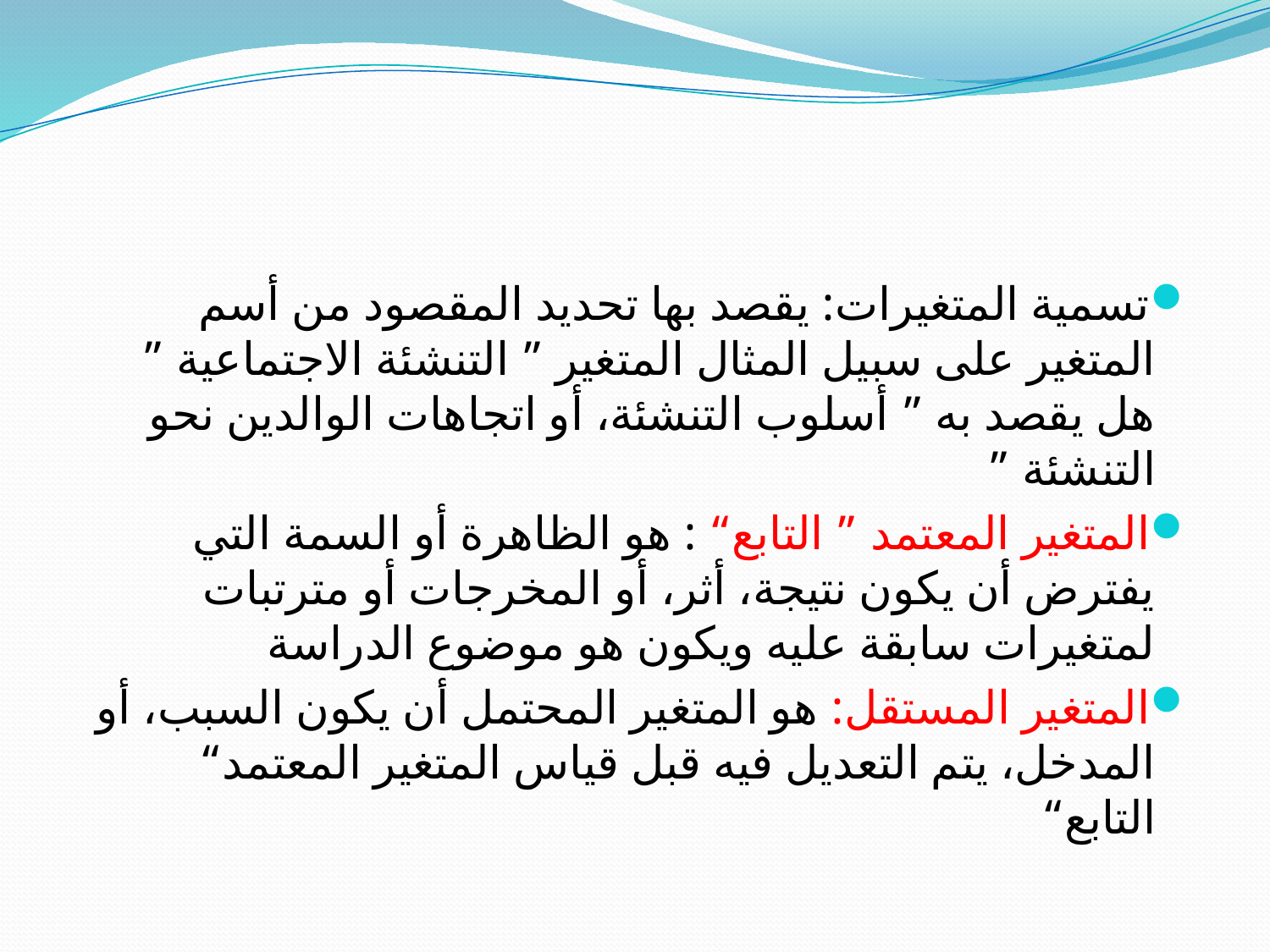

#
تسمية المتغيرات: يقصد بها تحديد المقصود من أسم المتغير على سبيل المثال المتغير ” التنشئة الاجتماعية ” هل يقصد به ” أسلوب التنشئة، أو اتجاهات الوالدين نحو التنشئة ”
المتغير المعتمد ” التابع“ : هو الظاهرة أو السمة التي يفترض أن يكون نتيجة، أثر، أو المخرجات أو مترتبات لمتغيرات سابقة عليه ويكون هو موضوع الدراسة
المتغير المستقل: هو المتغير المحتمل أن يكون السبب، أو المدخل، يتم التعديل فيه قبل قياس المتغير المعتمد“ التابع“